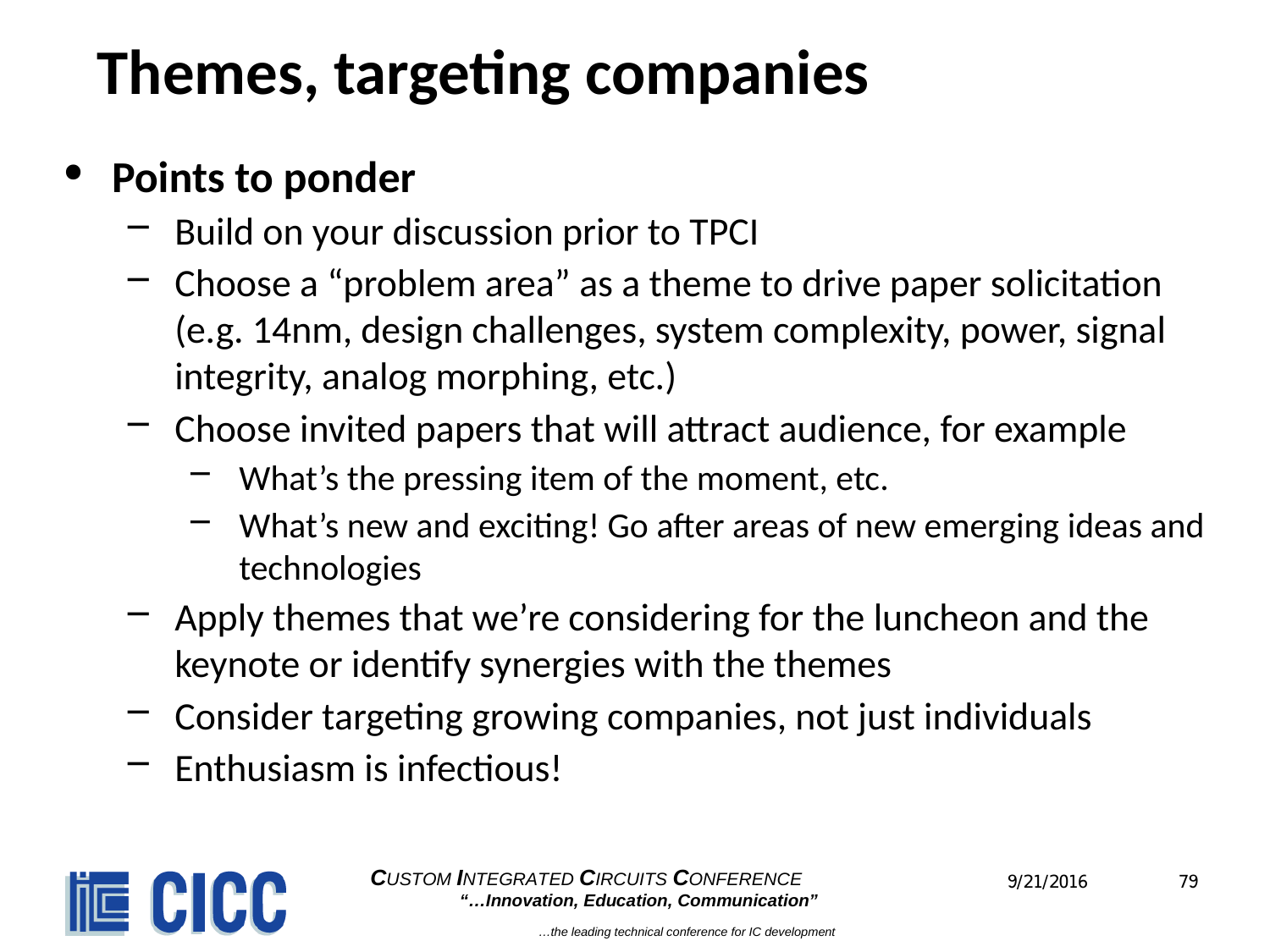

# Themes, targeting companies
Points to ponder
Build on your discussion prior to TPCI
Choose a “problem area” as a theme to drive paper solicitation (e.g. 14nm, design challenges, system complexity, power, signal integrity, analog morphing, etc.)
Choose invited papers that will attract audience, for example
What’s the pressing item of the moment, etc.
What’s new and exciting! Go after areas of new emerging ideas and technologies
Apply themes that we’re considering for the luncheon and the keynote or identify synergies with the themes
Consider targeting growing companies, not just individuals
Enthusiasm is infectious!